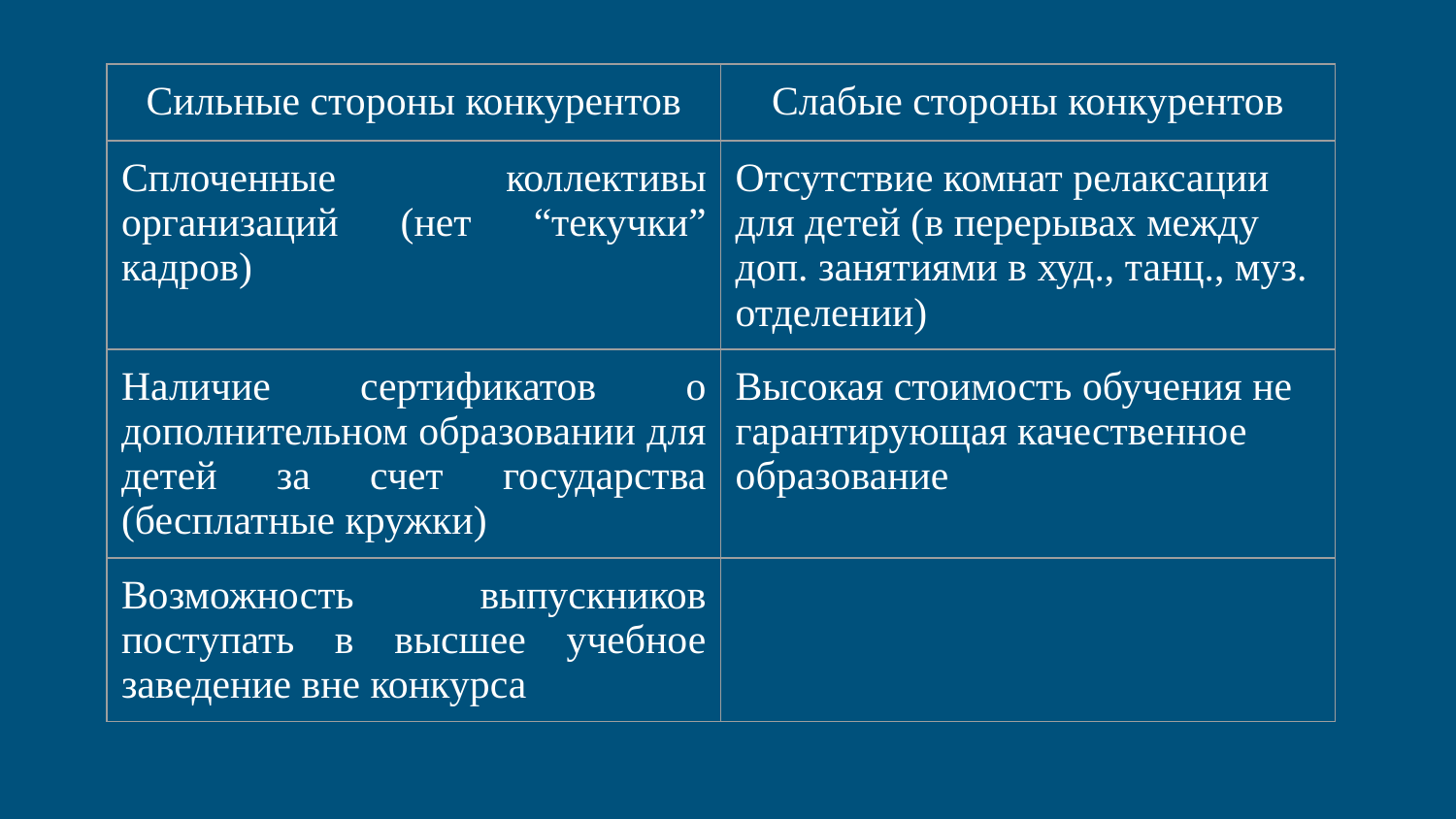

| Сильные стороны конкурентов | Слабые стороны конкурентов |
| --- | --- |
| Сплоченные коллективы организаций (нет “текучки” кадров) | Отсутствие комнат релаксации для детей (в перерывах между доп. занятиями в худ., танц., муз. отделении) |
| Наличие сертификатов о дополнительном образовании для детей за счет государства (бесплатные кружки) | Высокая стоимость обучения не гарантирующая качественное образование |
| Возможность выпускников поступать в высшее учебное заведение вне конкурса |  |